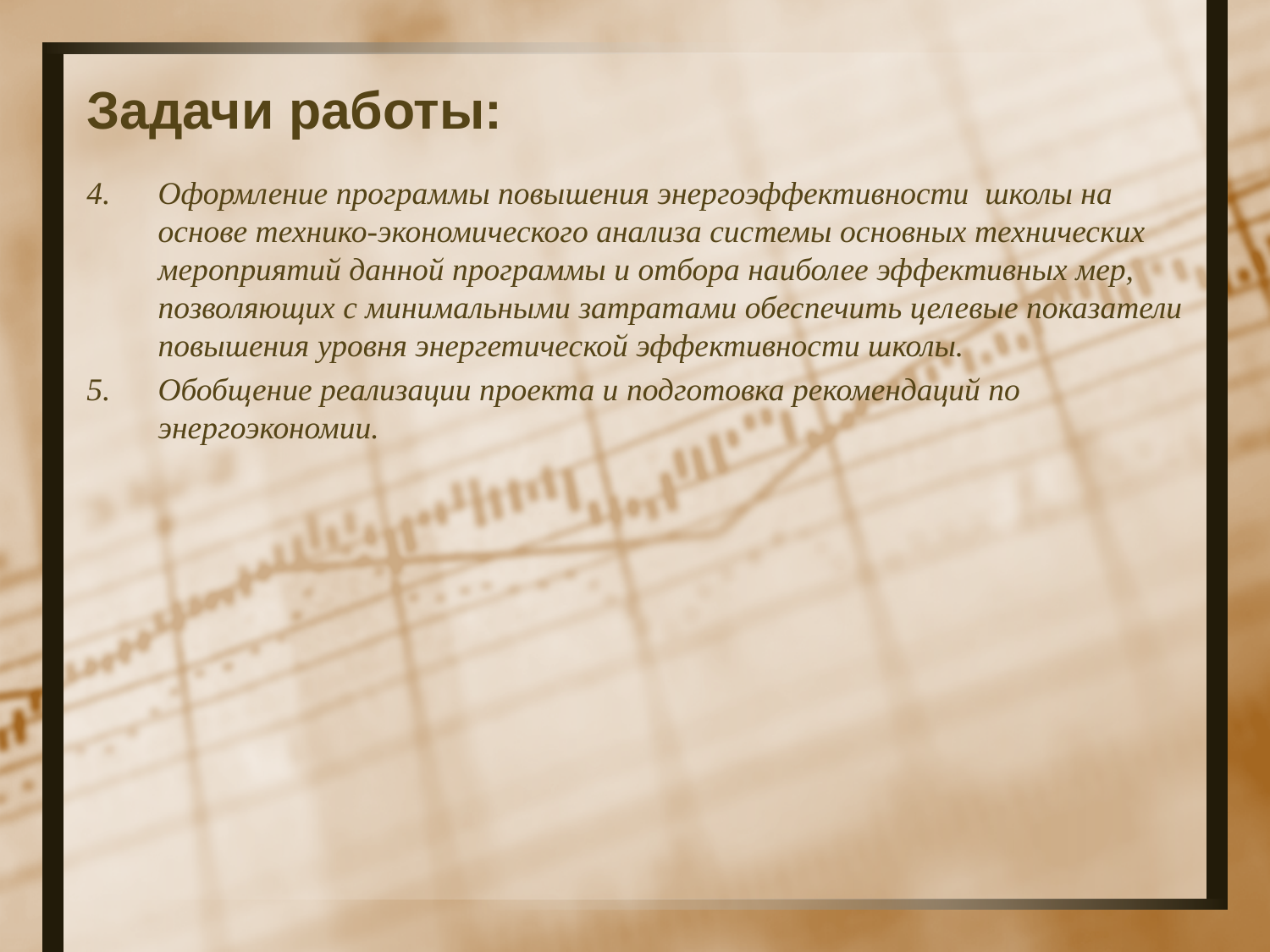

#
Задачи работы:
Оформление программы повышения энергоэффективности  школы на основе технико-экономического анализа системы основных технических мероприятий данной программы и отбора наиболее эффективных мер, позволяющих с минимальными затратами обеспечить целевые показатели повышения уровня энергетической эффективности школы.
Обобщение реализации проекта и подготовка рекомендаций по энергоэкономии.